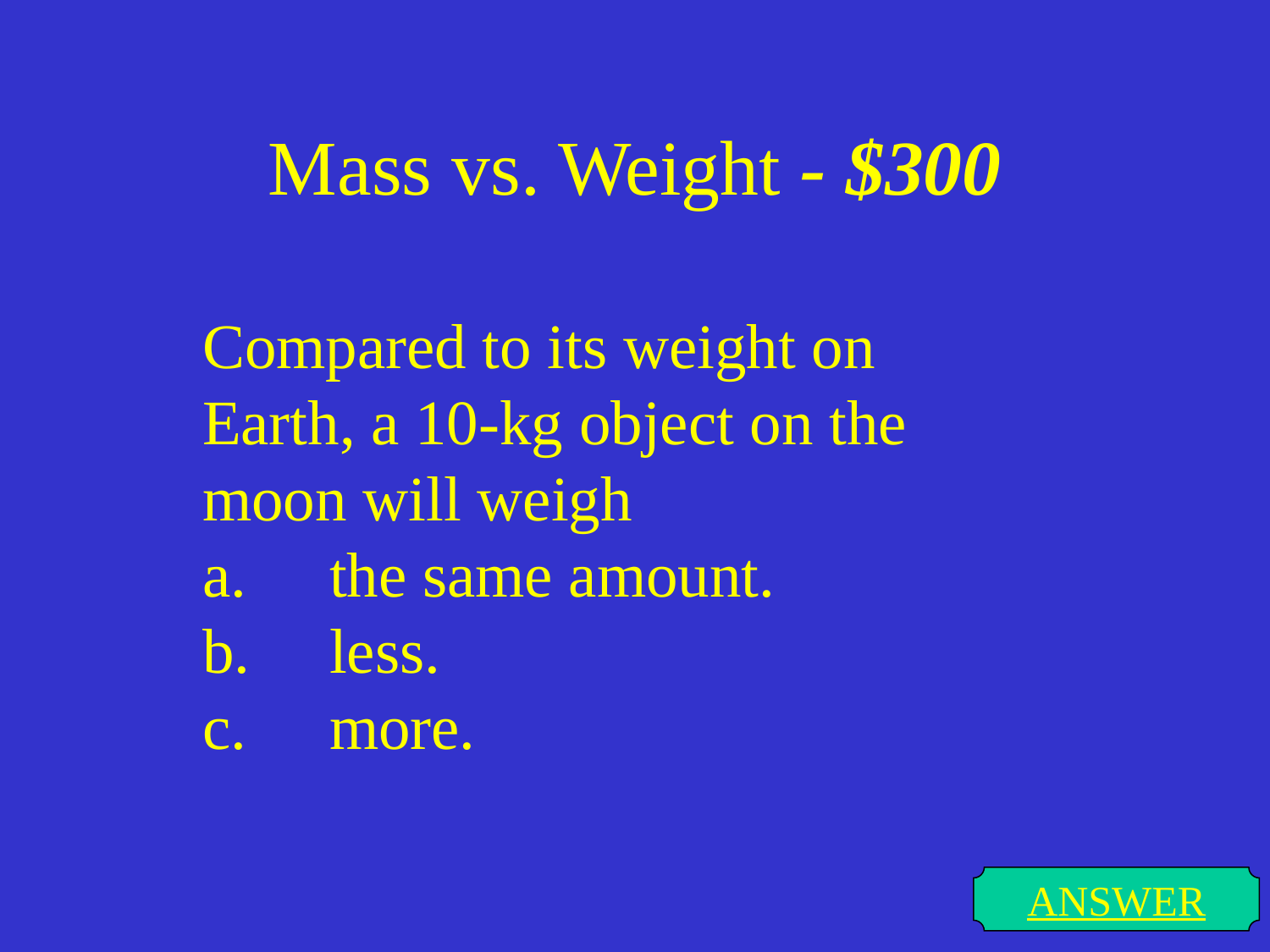

# Mass vs. Weight - $300
Compared to its weight on Earth, a 10-kg object on the moon will weigh
a.	the same amount.
b.	less.
c.	more.

ANSWER